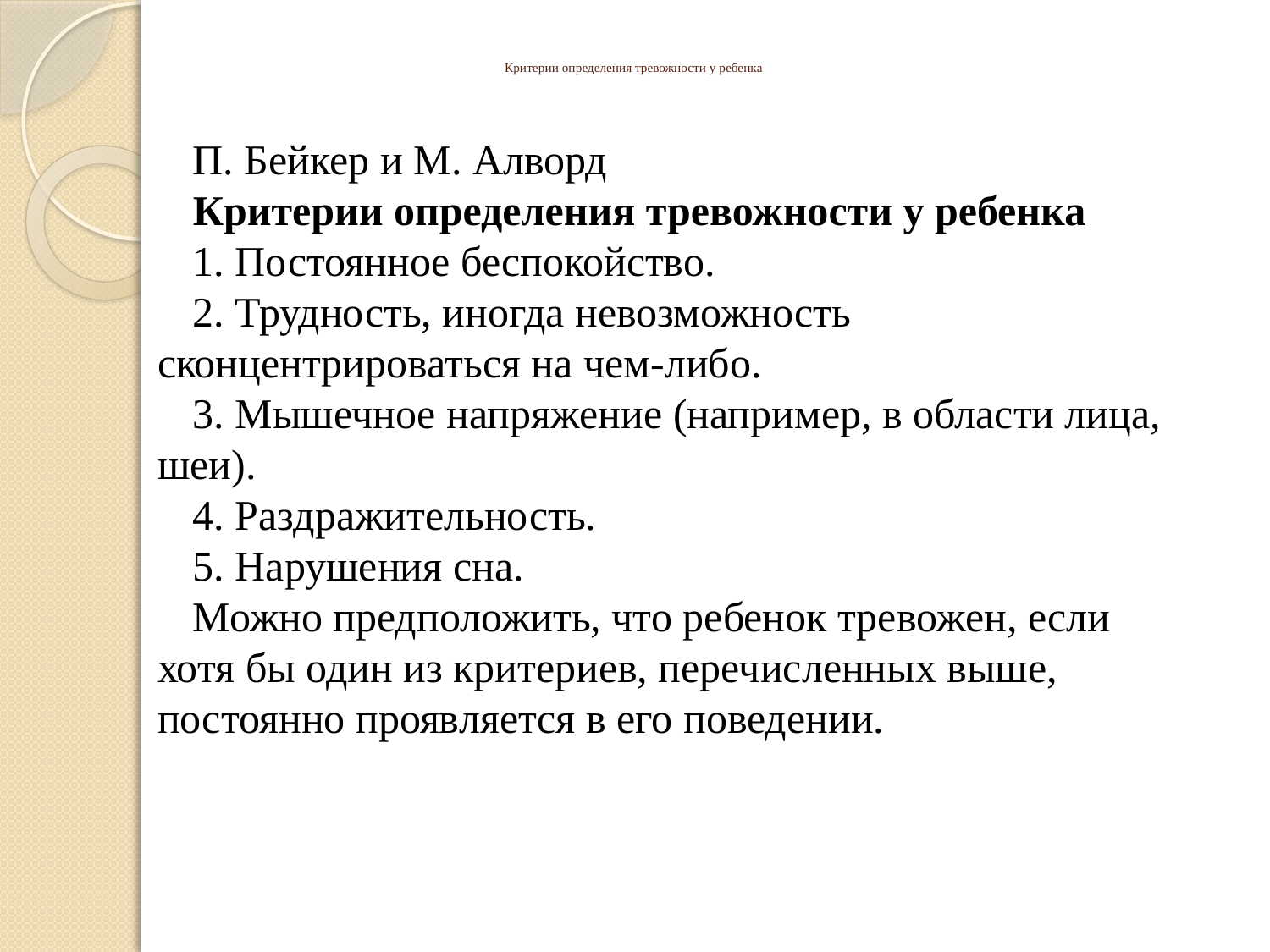

# Критерии определения тревожности у ребенка
П. Бейкер и М. Алворд
Критерии определения тревожности у ребенка
1. Постоянное беспокойство.
2. Трудность, иногда невозможность сконцентрироваться на чем-либо.
3. Мышечное напряжение (например, в области лица, шеи).
4. Раздражительность.
5. Нарушения сна.
Можно предположить, что ребенок тревожен, если хотя бы один из критериев, перечисленных выше, постоянно проявляется в его поведении.